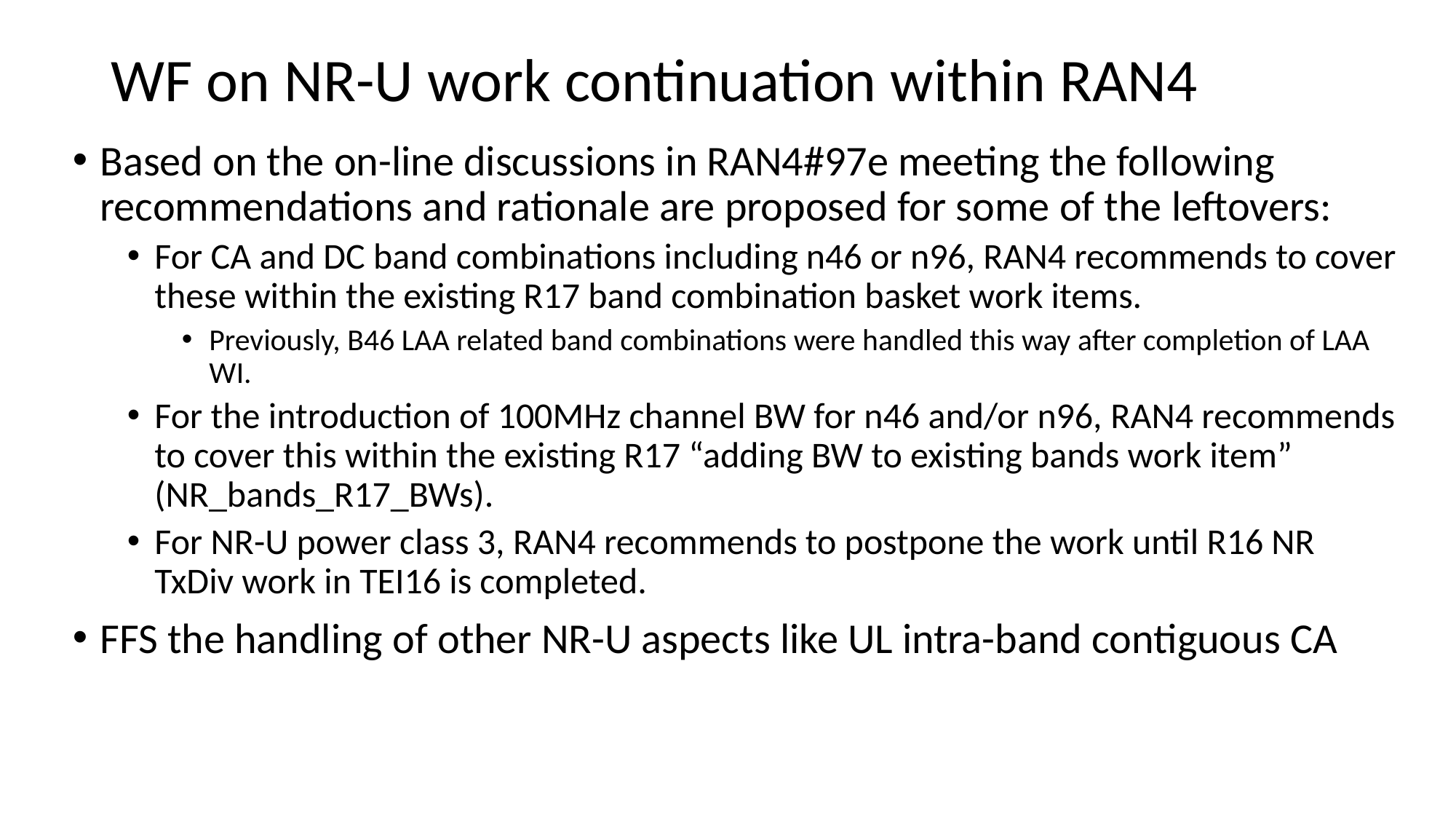

# WF on NR-U work continuation within RAN4
Based on the on-line discussions in RAN4#97e meeting the following recommendations and rationale are proposed for some of the leftovers:
For CA and DC band combinations including n46 or n96, RAN4 recommends to cover these within the existing R17 band combination basket work items.
Previously, B46 LAA related band combinations were handled this way after completion of LAA WI.
For the introduction of 100MHz channel BW for n46 and/or n96, RAN4 recommends to cover this within the existing R17 “adding BW to existing bands work item” (NR_bands_R17_BWs).
For NR-U power class 3, RAN4 recommends to postpone the work until R16 NR TxDiv work in TEI16 is completed.
FFS the handling of other NR-U aspects like UL intra-band contiguous CA